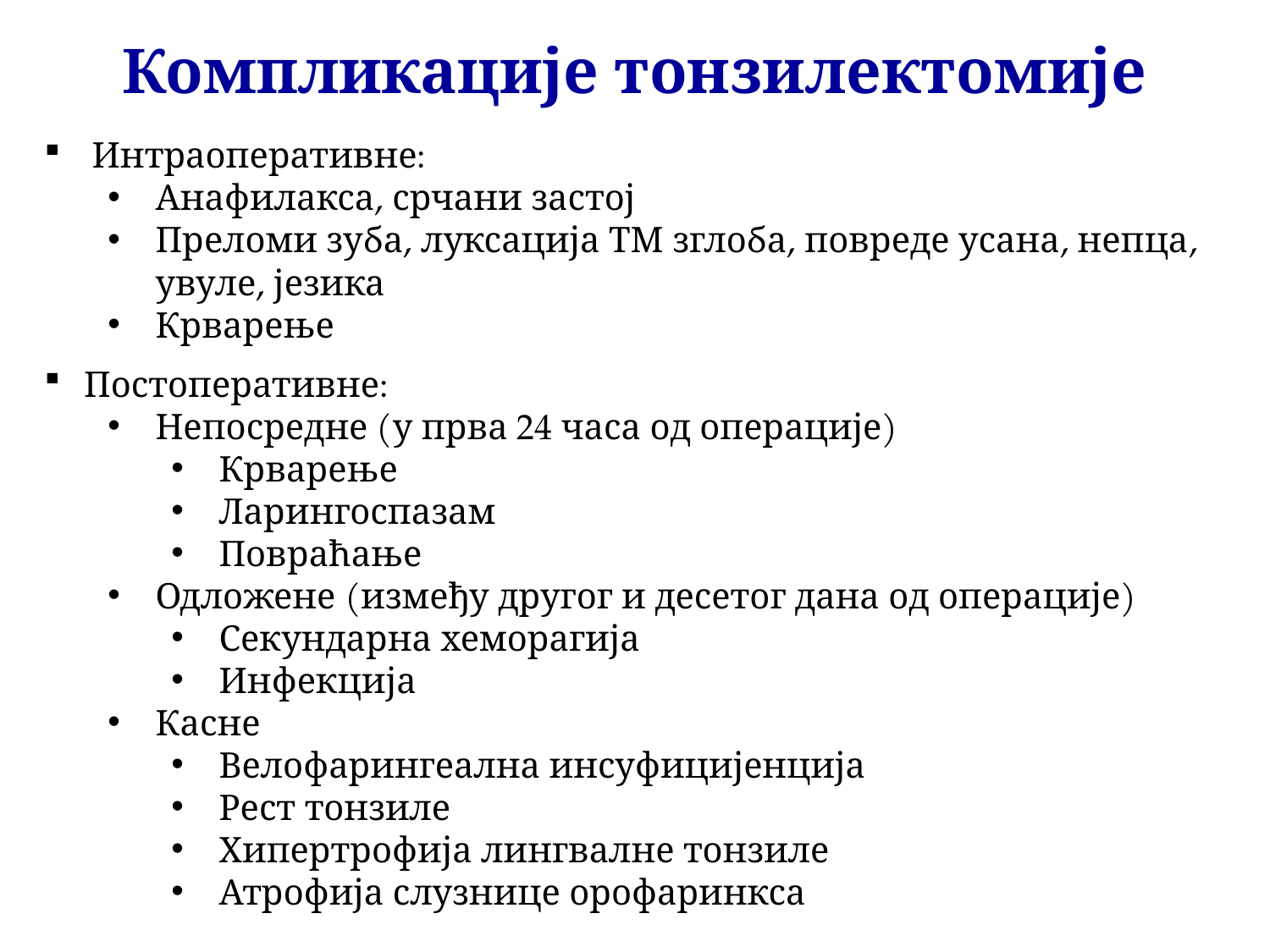

Компликације тонзилектомије
Интраоперативне:
Анафилакса, срчани застој
Преломи зуба, луксација ТМ зглоба, повреде усана, непца, увуле, језика
Крварење

Постоперативне:
Непосредне (у прва 24 часа од операције)
Крварење
Ларингоспазам
Повраћање
Одложене (између другог и десетог дана од операције)
Секундарна хеморагија
Инфекција
Касне
Велофарингеална инсуфицијенција
Рест тонзиле
Хипертрофија лингвалне тонзиле
Атрофија слузнице орофаринкса